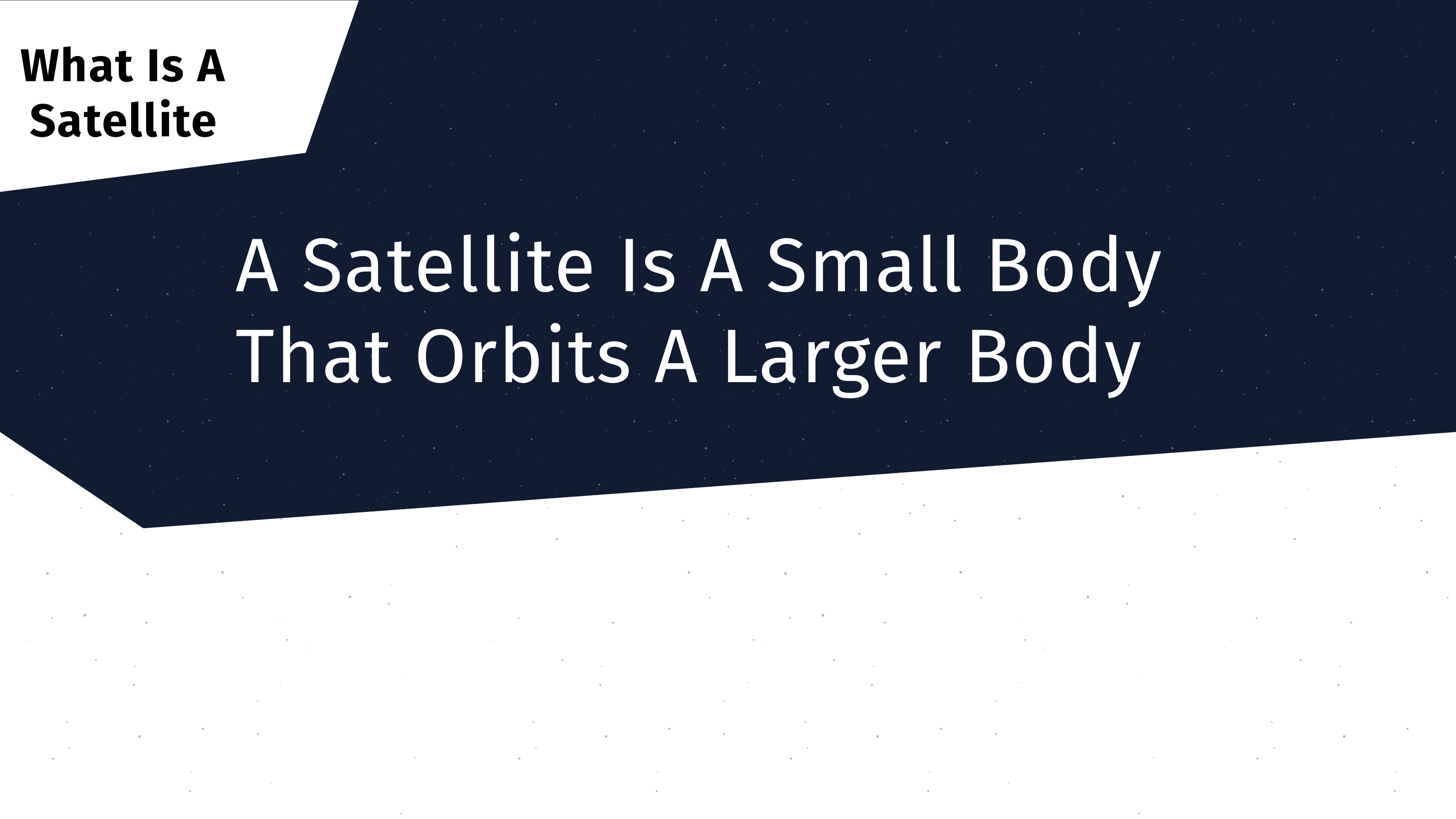

What Is A Satellite

# A Satellite Is A Small Body  That Orbits A Larger Body